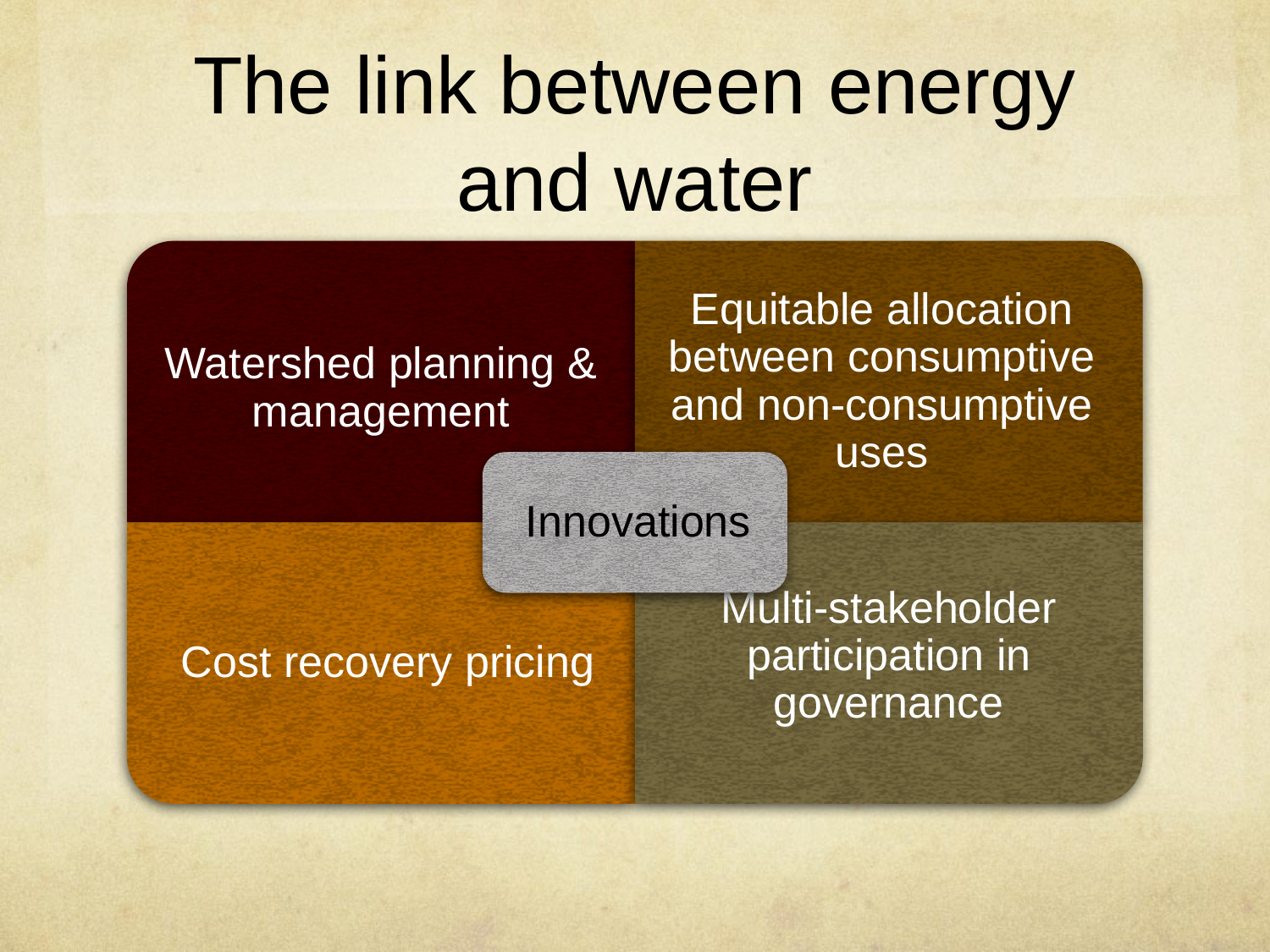

# The link between energy and water
Watershed planning & management
Equitable allocation between consumptive and non-consumptive uses
Cost recovery pricing
Multi-stakeholder participation in governance
Innovations